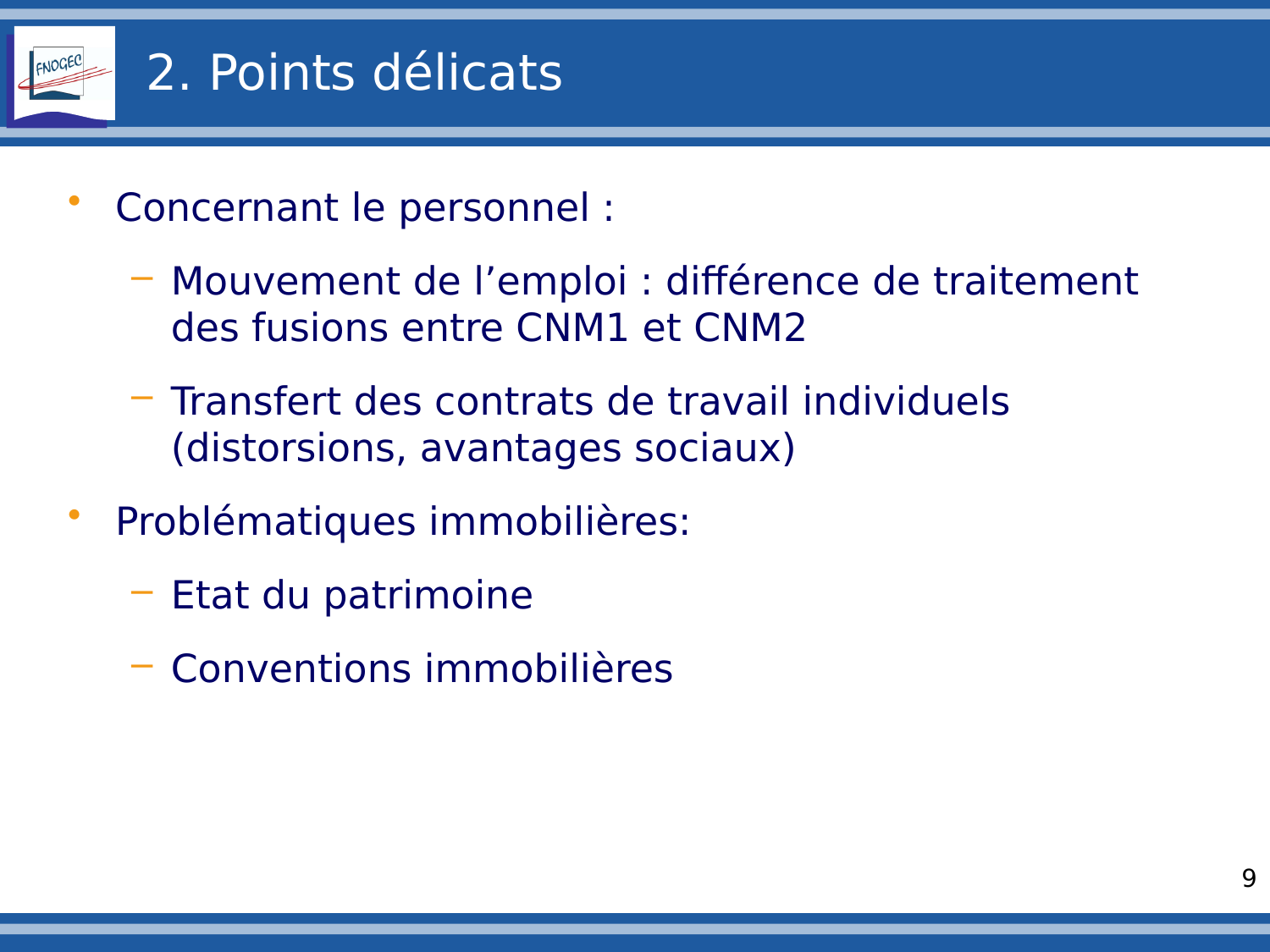

# 2. Points délicats
Concernant le personnel :
Mouvement de l’emploi : différence de traitement des fusions entre CNM1 et CNM2
Transfert des contrats de travail individuels (distorsions, avantages sociaux)
Problématiques immobilières:
Etat du patrimoine
Conventions immobilières

9